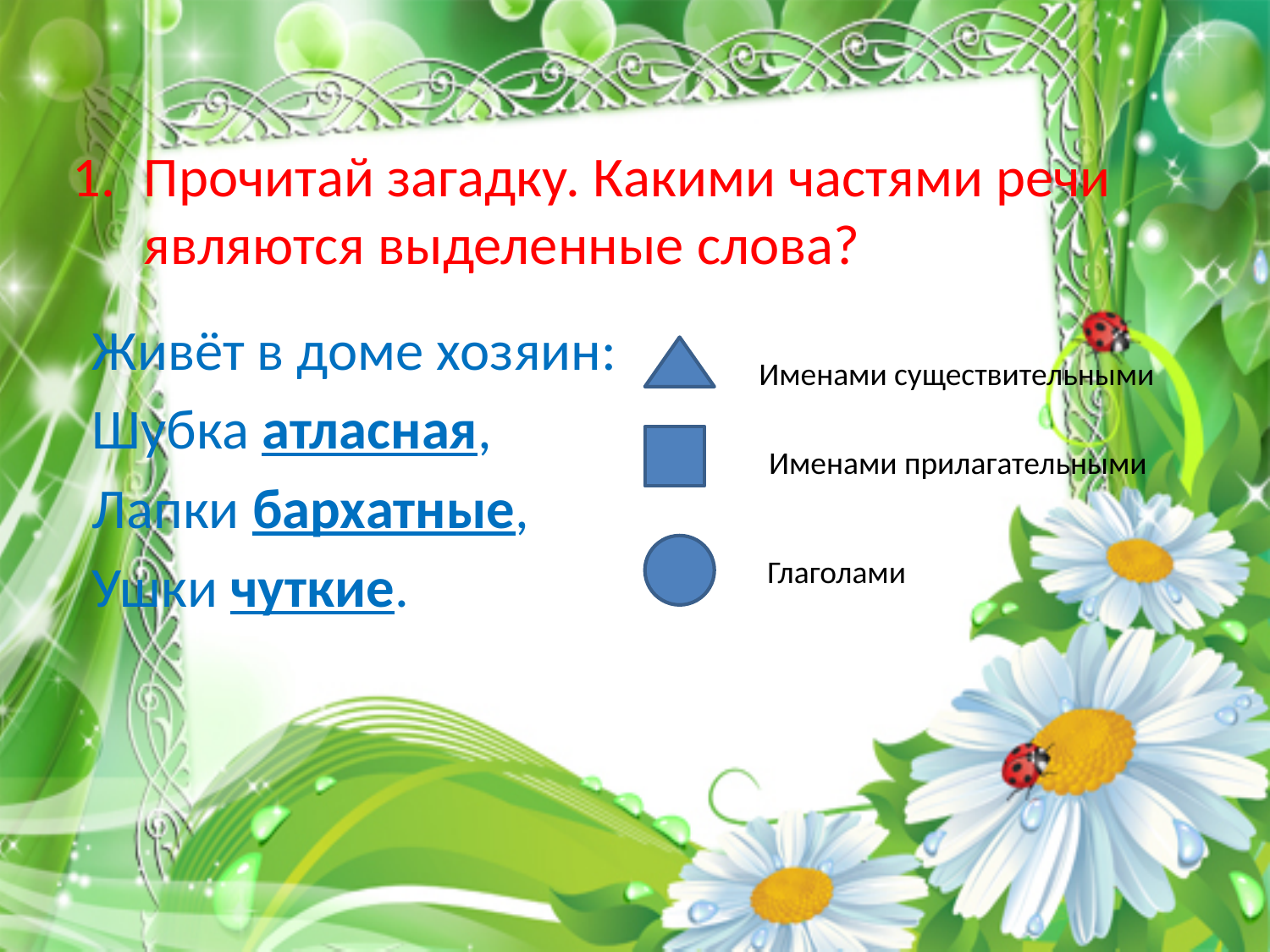

# Прочитай загадку. Какими частями речи являются выделенные слова?
Живёт в доме хозяин:
Шубка атласная,
Лапки бархатные,
Ушки чуткие.

Именами существительными

Именами прилагательными

Глаголами